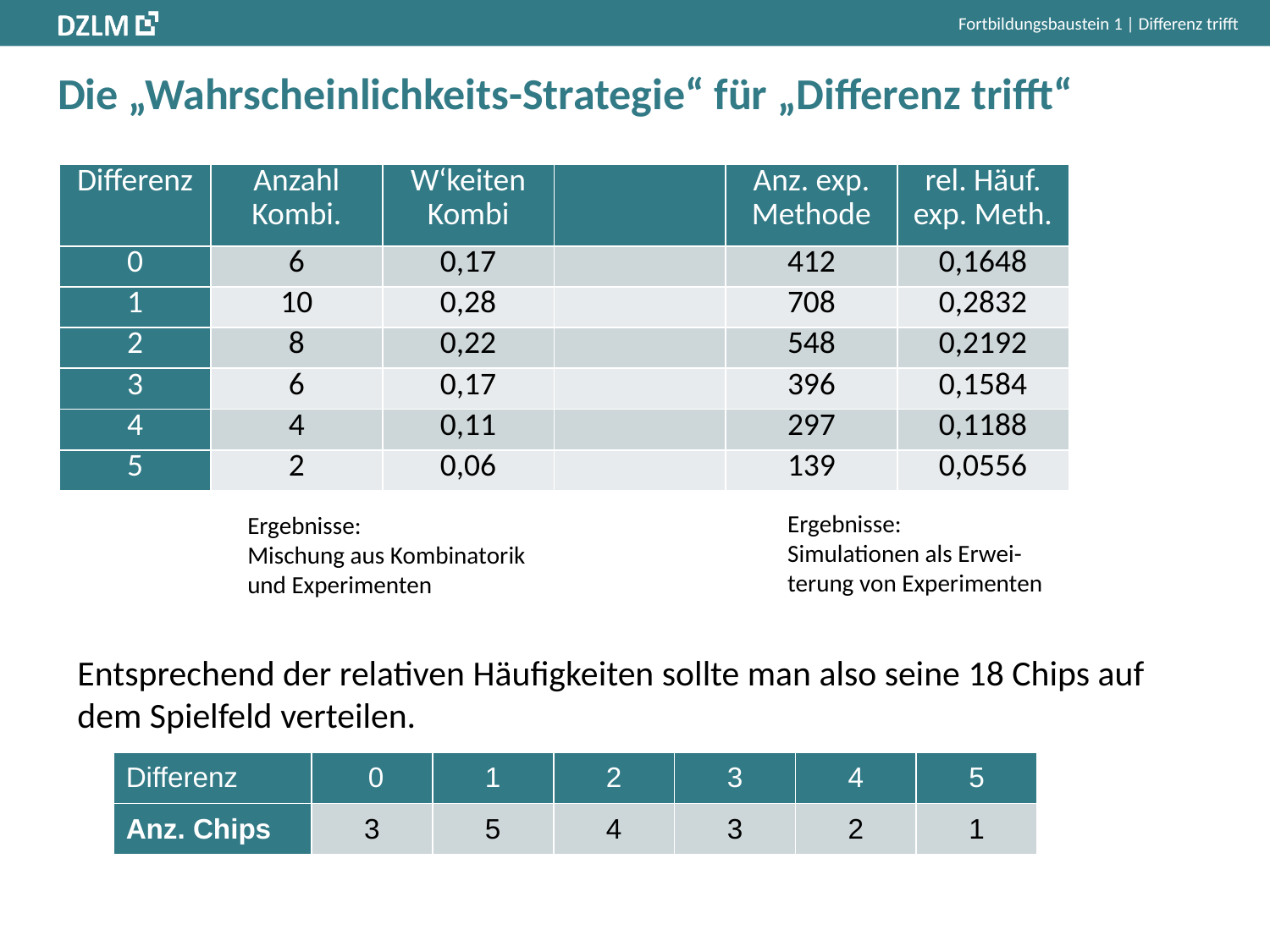

Fortbildungsbaustein 1 | Differenz trifft
# Die „Wahrscheinlichkeits-Strategie“ für „Differenz trifft“
| Differenz | Anzahl Kombi. | W‘keiten Kombi |  | Anz. exp. Methode | rel. Häuf. exp. Meth. |
| --- | --- | --- | --- | --- | --- |
| 0 | 6 | 0,17 |  | 412 | 0,1648 |
| 1 | 10 | 0,28 |  | 708 | 0,2832 |
| 2 | 8 | 0,22 |  | 548 | 0,2192 |
| 3 | 6 | 0,17 |  | 396 | 0,1584 |
| 4 | 4 | 0,11 |  | 297 | 0,1188 |
| 5 | 2 | 0,06 |  | 139 | 0,0556 |
Ergebnisse:
Simulationen als Erwei-terung von Experimenten
Ergebnisse:
Mischung aus Kombinatorik und Experimenten
Entsprechend der relativen Häufigkeiten sollte man also seine 18 Chips auf dem Spielfeld verteilen.
| Differenz | 0 | 1 | 2 | 3 | 4 | 5 |
| --- | --- | --- | --- | --- | --- | --- |
| Anz. Chips | 3 | 5 | 4 | 3 | 2 | 1 |